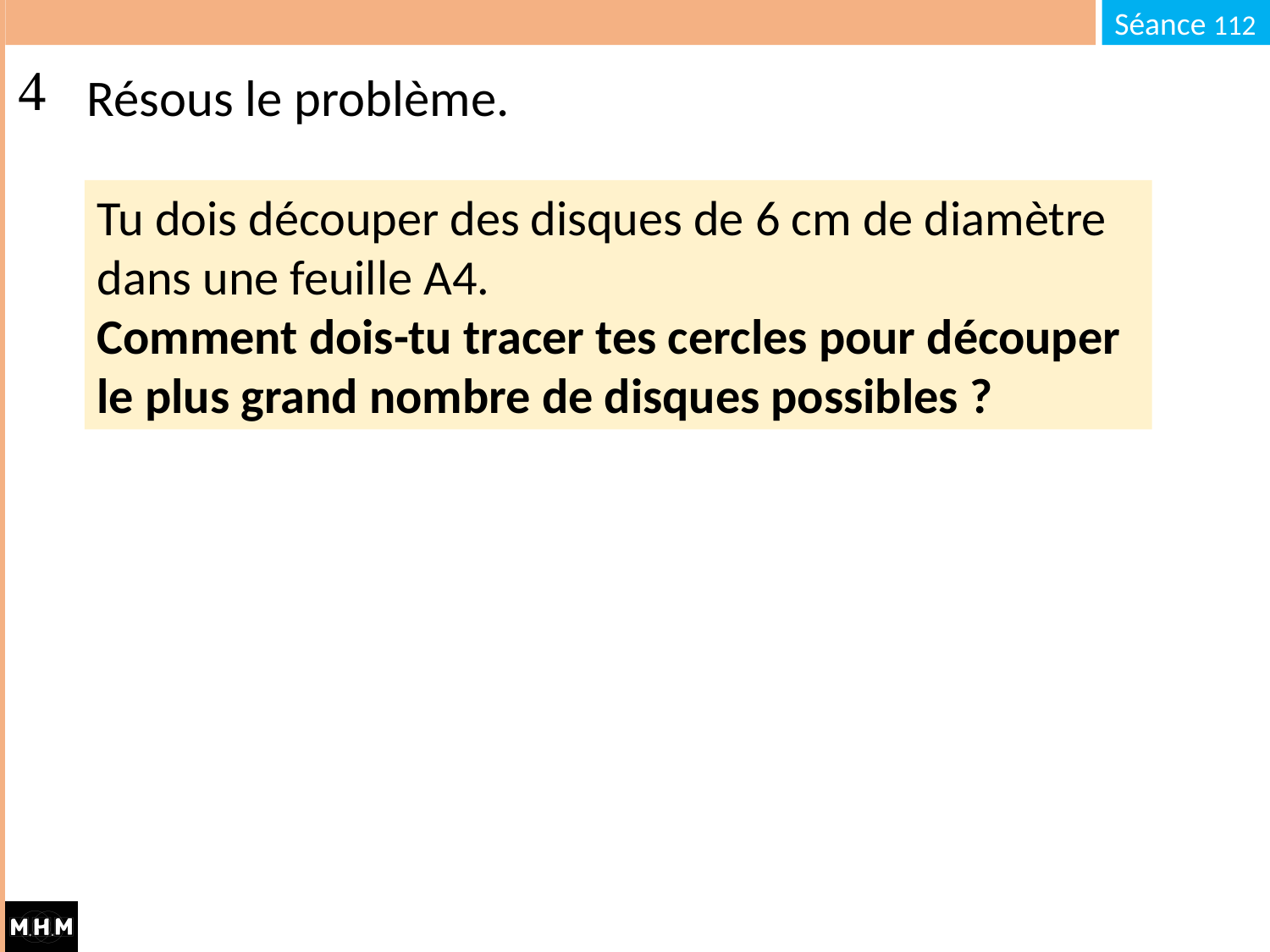

# Résous le problème.
Tu dois découper des disques de 6 cm de diamètre dans une feuille A4.
Comment dois-tu tracer tes cercles pour découper le plus grand nombre de disques possibles ?